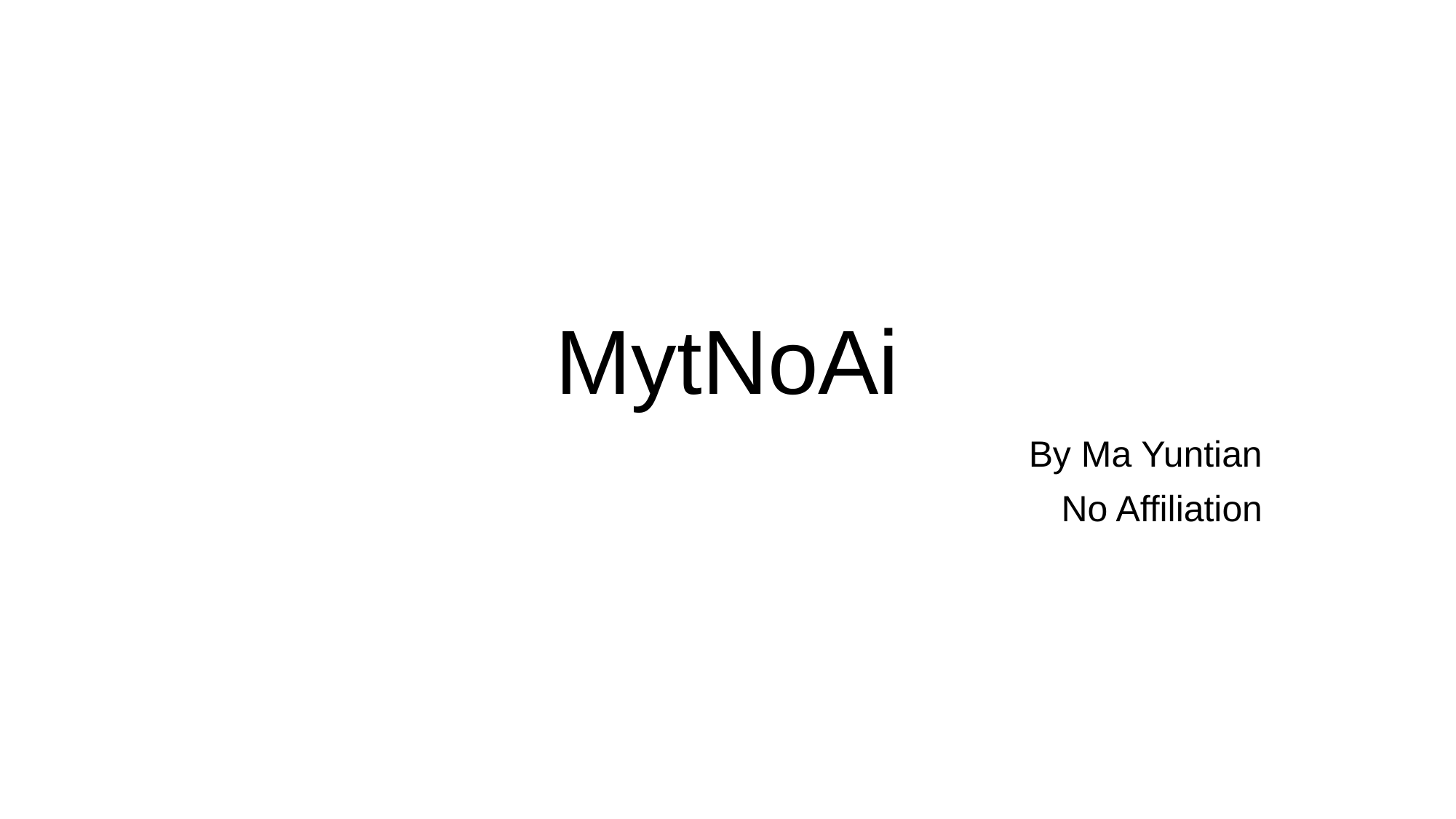

# MytNoAi
By Ma Yuntian
No Affiliation